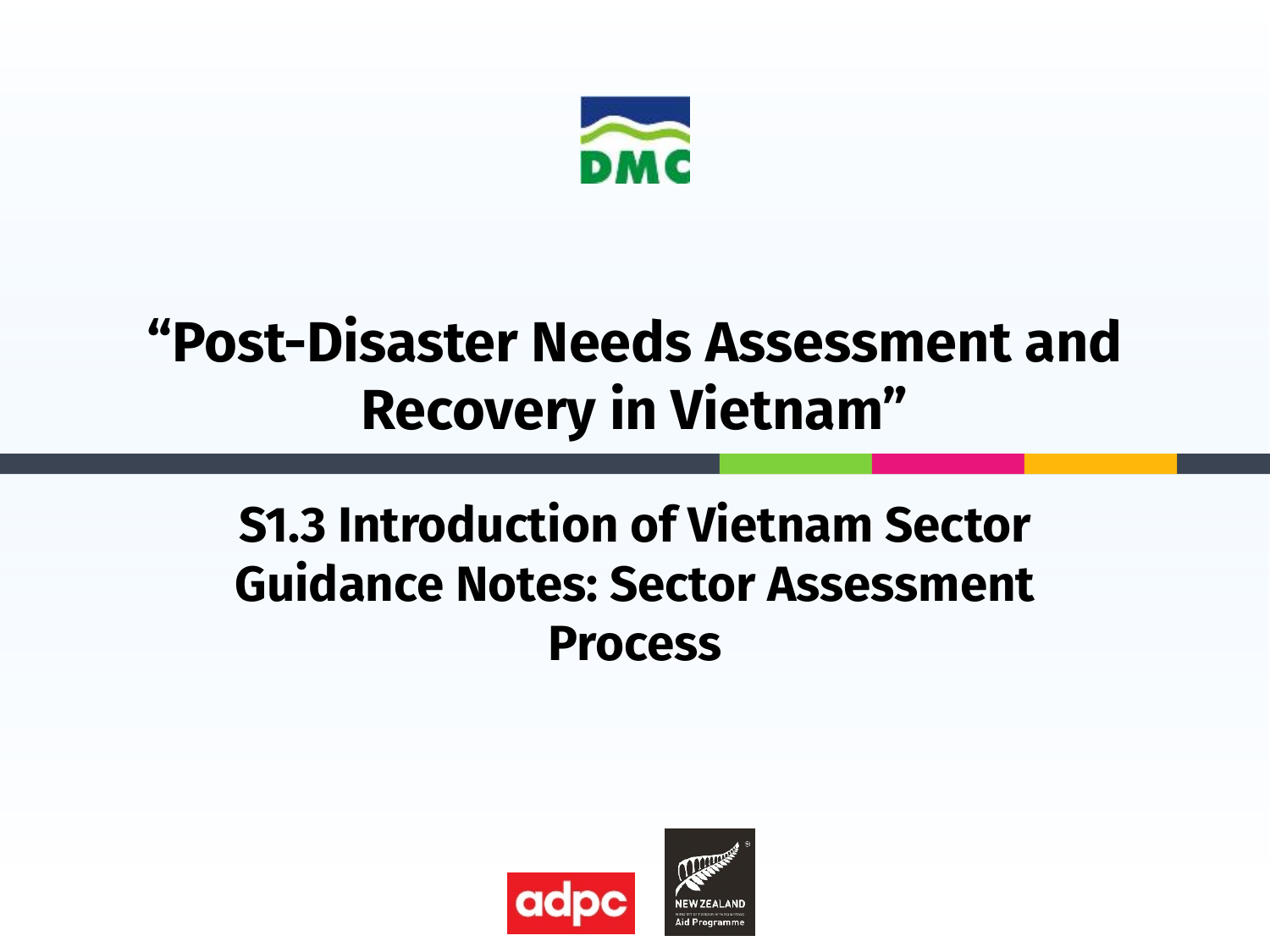

# “Post-Disaster Needs Assessment and Recovery in Vietnam”
S1.3 Introduction of Vietnam Sector Guidance Notes: Sector Assessment Process